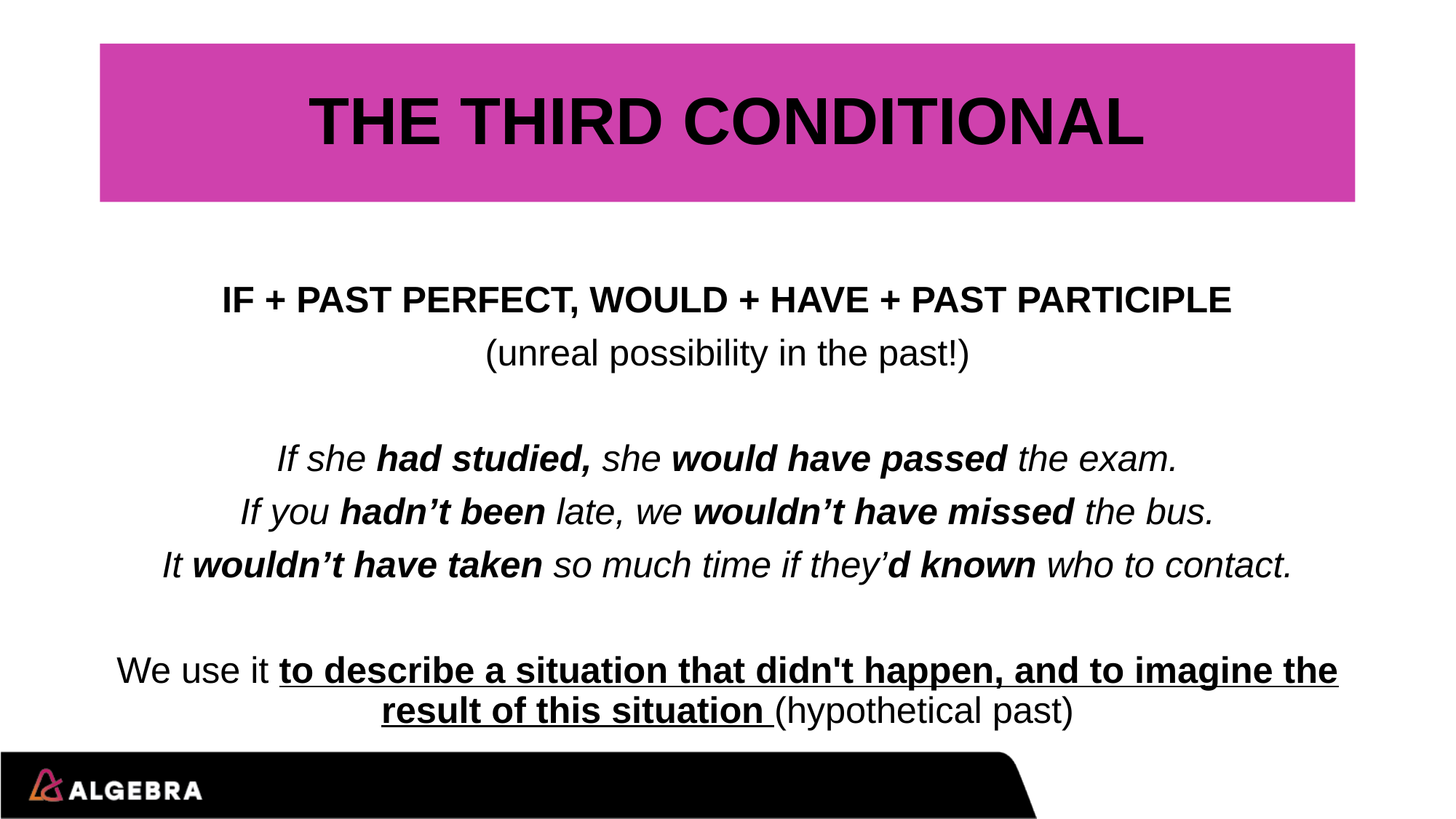

# THE THIRD CONDITIONAL

IF + PAST PERFECT, WOULD + HAVE + PAST PARTICIPLE
(unreal possibility in the past!)

If she had studied, she would have passed the exam.
If you hadn’t been late, we wouldn’t have missed the bus.
It wouldn’t have taken so much time if they’d known who to contact.

We use it to describe a situation that didn't happen, and to imagine the result of this situation (hypothetical past)